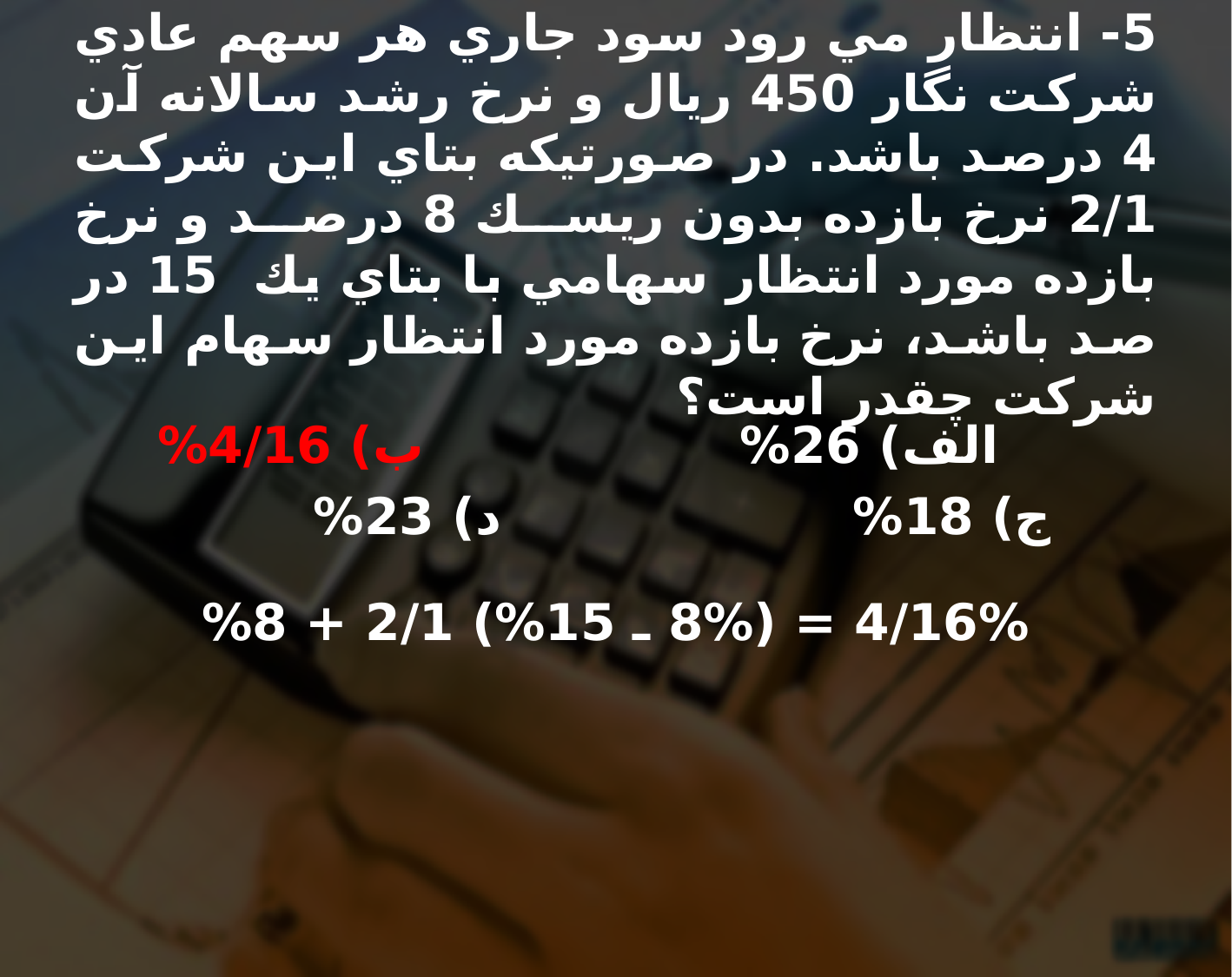

# 5- انتظار مي رود سود جاري هر سهم عادي شركت نگار 450 ريال و نرخ رشد سالانه آن 4 درصد باشد. در صورتيكه بتاي اين شركت 2/1 نرخ بازده بدون ريسك 8 درصد و نرخ بازده مورد انتظار سهامي با بتاي يك  15 در صد باشد، نرخ بازده مورد انتظار سهام اين شركت چقدر است؟
         الف) 26%                  ب) 4/16%
	      ج) 18%                    د) 23%

4/16% = (8% ـ 15%) 2/1 + 8%